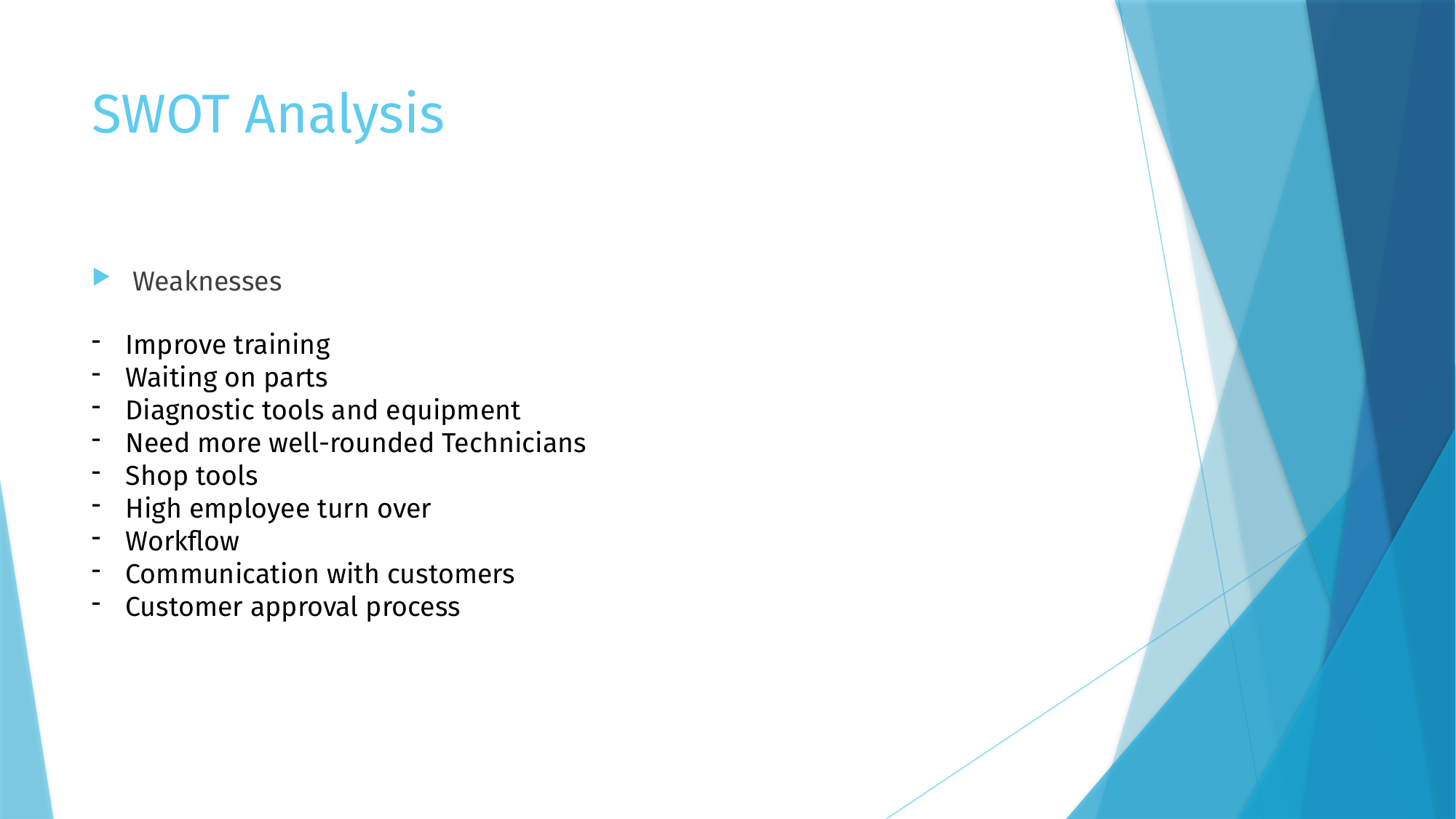

# SWOT Analysis
Weaknesses

Improve training
Waiting on parts
Diagnostic tools and equipment
Need more well-rounded Technicians
Shop tools
High employee turn over
Workflow
Communication with customers
Customer approval process